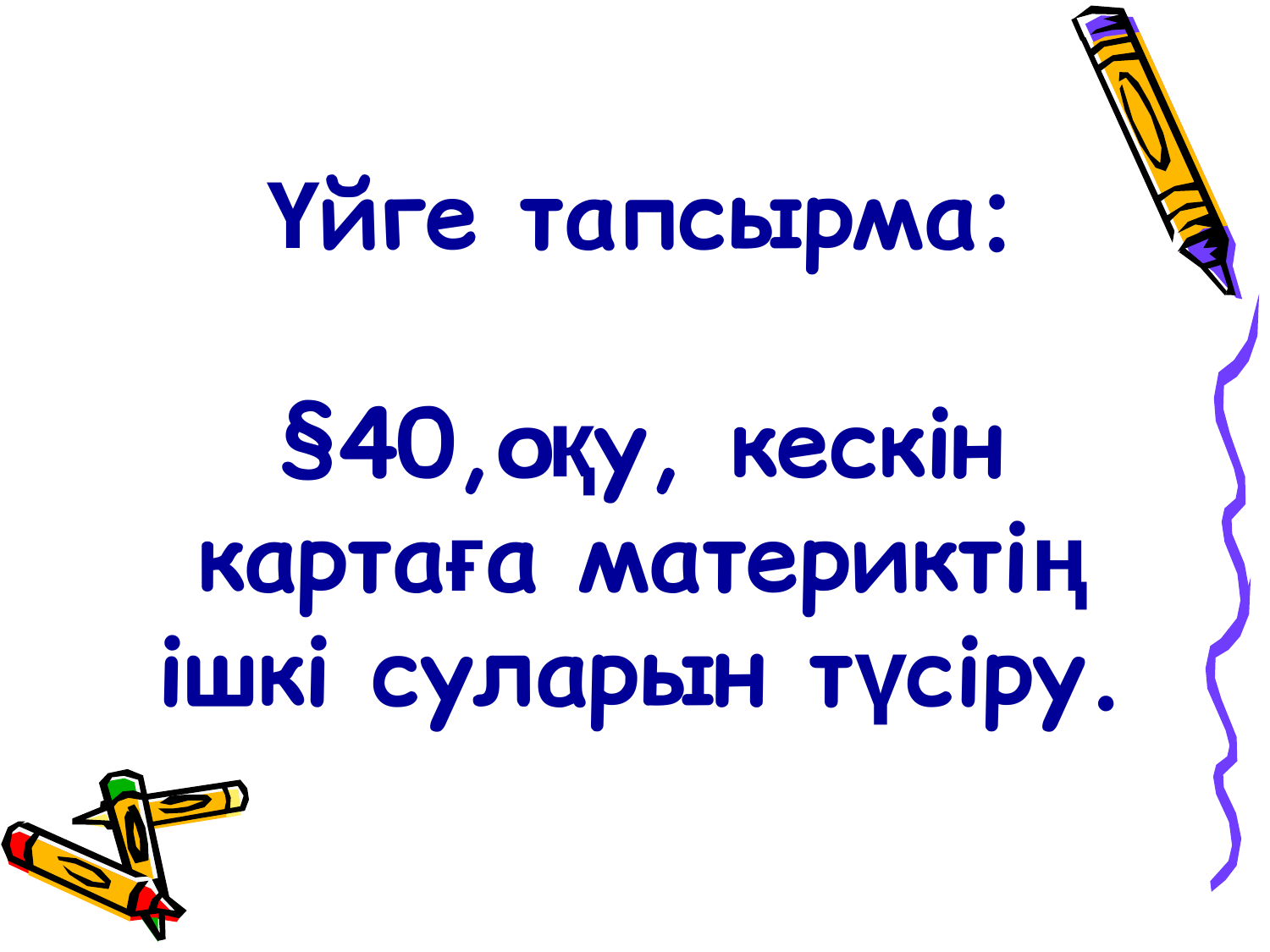

# Үйге тапсырма: §40,оқу, кескін картаға материктің ішкі суларын түсіру.